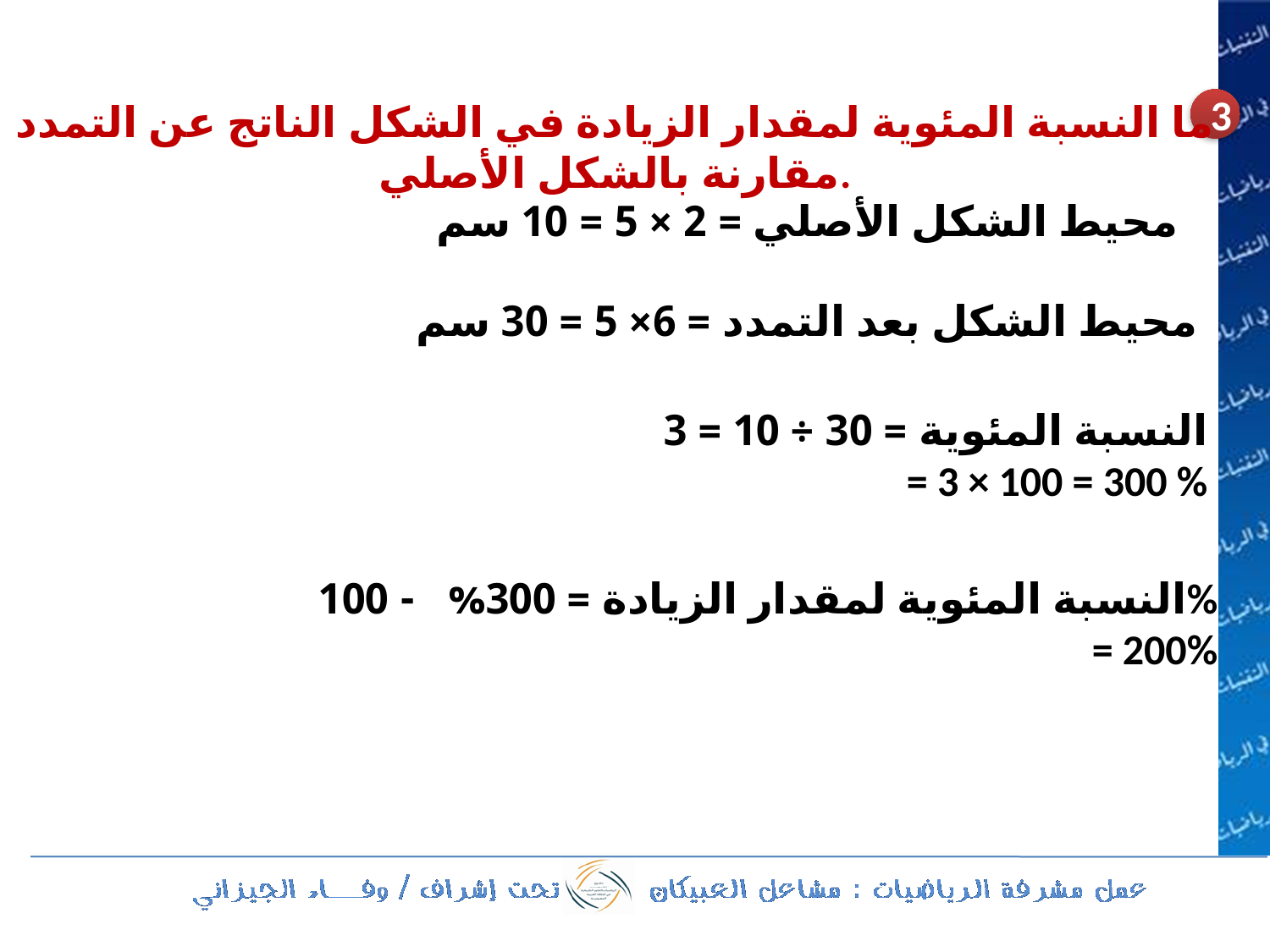

ما النسبة المئوية لمقدار الزيادة في الشكل الناتج عن التمدد مقارنة بالشكل الأصلي.
3
محيط الشكل الأصلي = 2 × 5 = 10 سم
محيط الشكل بعد التمدد = 6× 5 = 30 سم
النسبة المئوية = 30 ÷ 10 = 3
                                  = 3 × 100 = 300 %
النسبة المئوية لمقدار الزيادة = 300%   - 100%
                                  = 200%